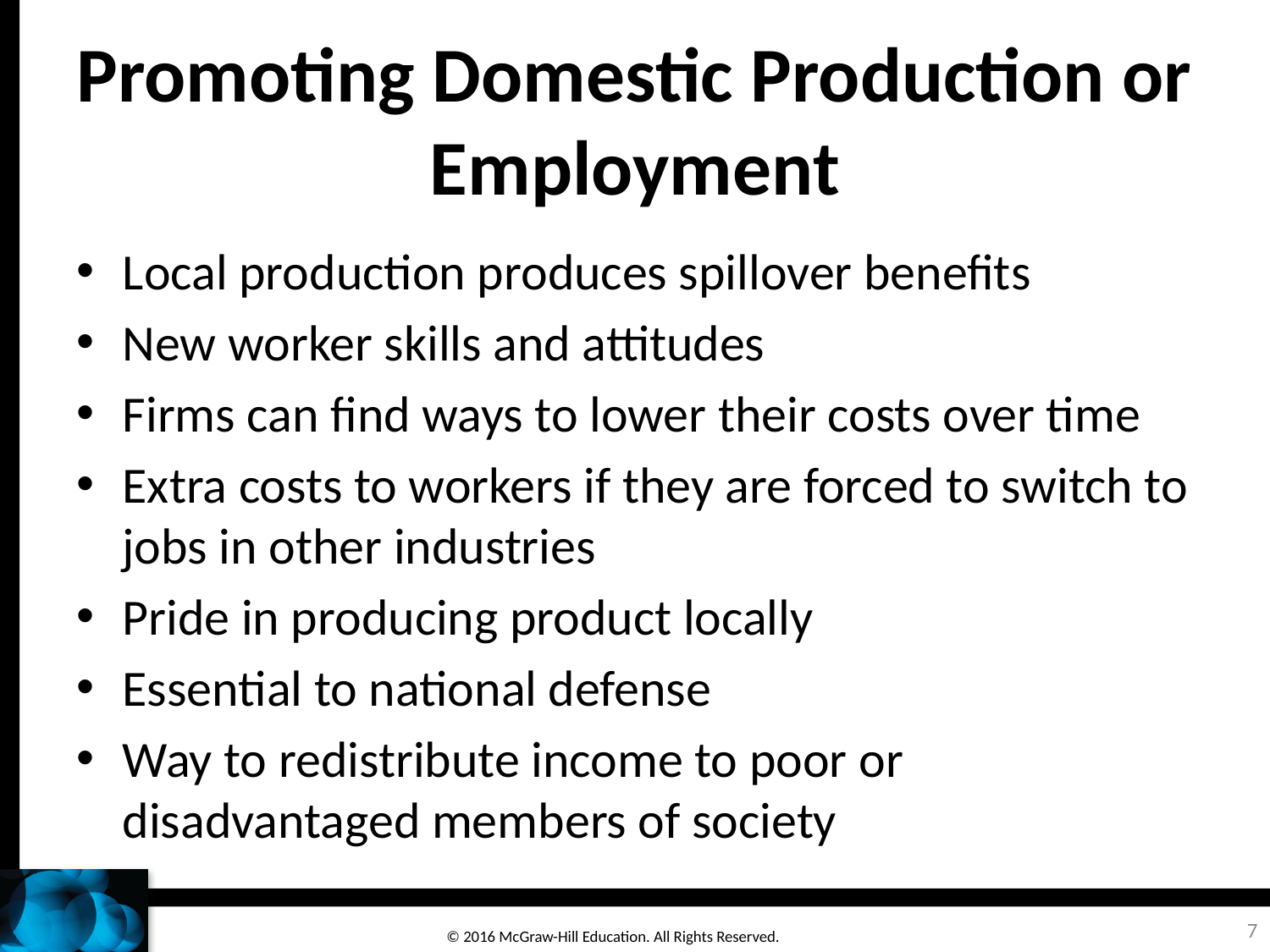

# Promoting Domestic Production or Employment
Local production produces spillover benefits
New worker skills and attitudes
Firms can find ways to lower their costs over time
Extra costs to workers if they are forced to switch to jobs in other industries
Pride in producing product locally
Essential to national defense
Way to redistribute income to poor or disadvantaged members of society
7
© 2016 McGraw-Hill Education. All Rights Reserved.